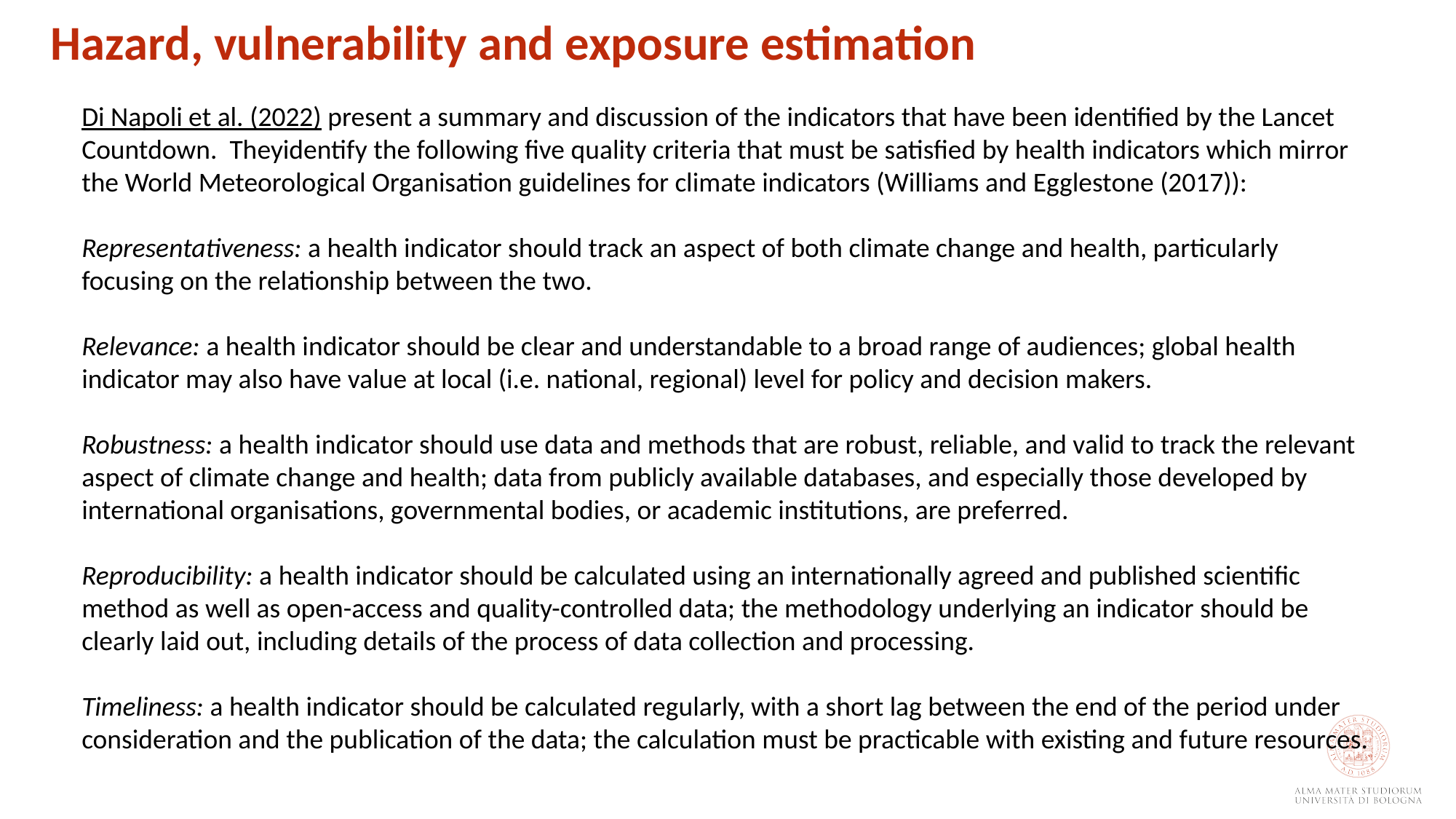

Hazard, vulnerability and exposure estimation
Di Napoli et al. (2022) present a summary and discussion of the indicators that have been identified by the Lancet Countdown.  Theyidentify the following five quality criteria that must be satisfied by health indicators which mirror the World Meteorological Organisation guidelines for climate indicators (Williams and Egglestone (2017)):

Representativeness: a health indicator should track an aspect of both climate change and health, particularly focusing on the relationship between the two.

Relevance: a health indicator should be clear and understandable to a broad range of audiences; global health indicator may also have value at local (i.e. national, regional) level for policy and decision makers.

Robustness: a health indicator should use data and methods that are robust, reliable, and valid to track the relevant aspect of climate change and health; data from publicly available databases, and especially those developed by international organisations, governmental bodies, or academic institutions, are preferred.

Reproducibility: a health indicator should be calculated using an internationally agreed and published scientific method as well as open-access and quality-controlled data; the methodology underlying an indicator should be clearly laid out, including details of the process of data collection and processing.

Timeliness: a health indicator should be calculated regularly, with a short lag between the end of the period under consideration and the publication of the data; the calculation must be practicable with existing and future resources.